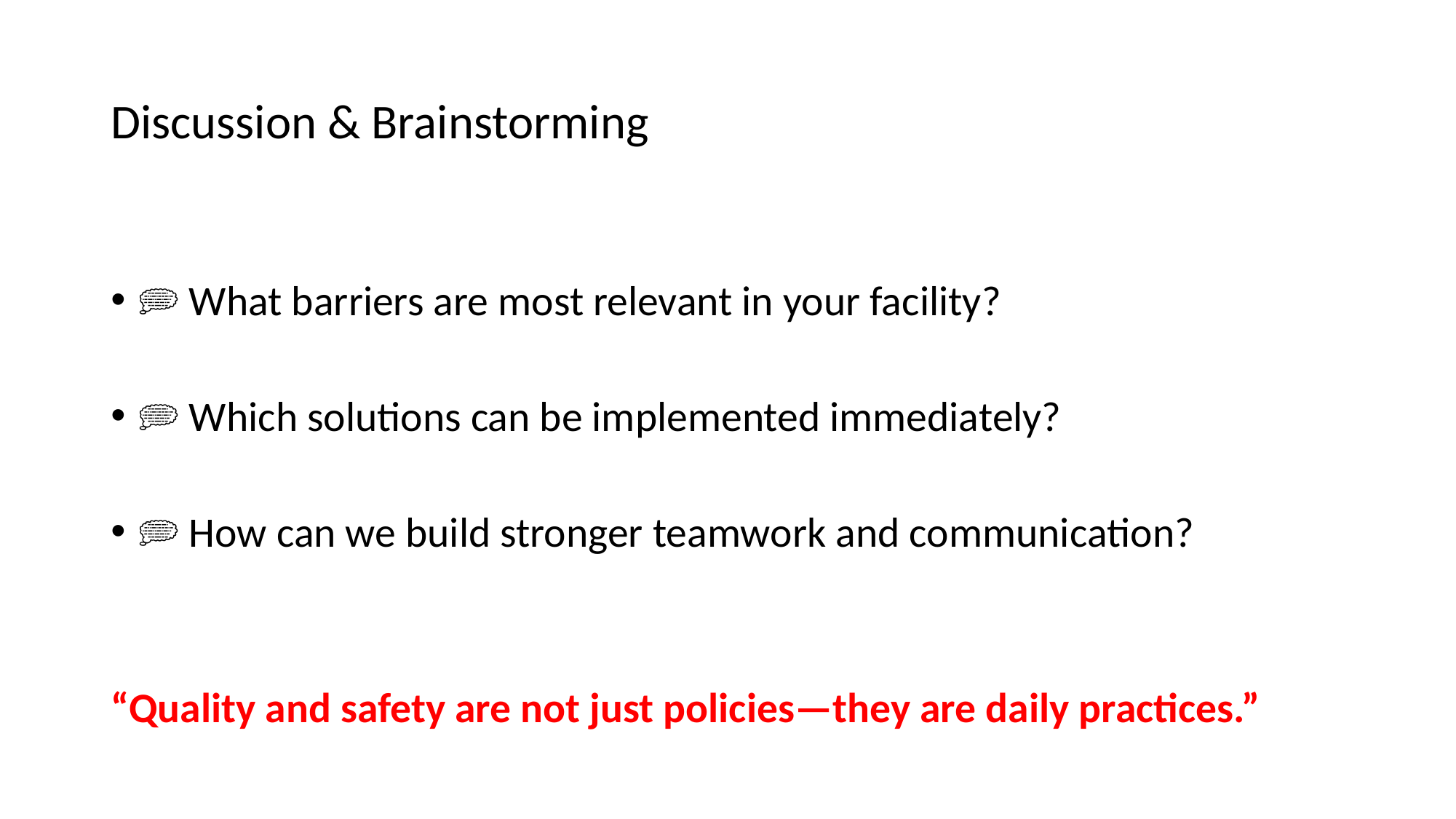

# Discussion & Brainstorming
💭 What barriers are most relevant in your facility?
💭 Which solutions can be implemented immediately?
💭 How can we build stronger teamwork and communication?

“Quality and safety are not just policies—they are daily practices.”